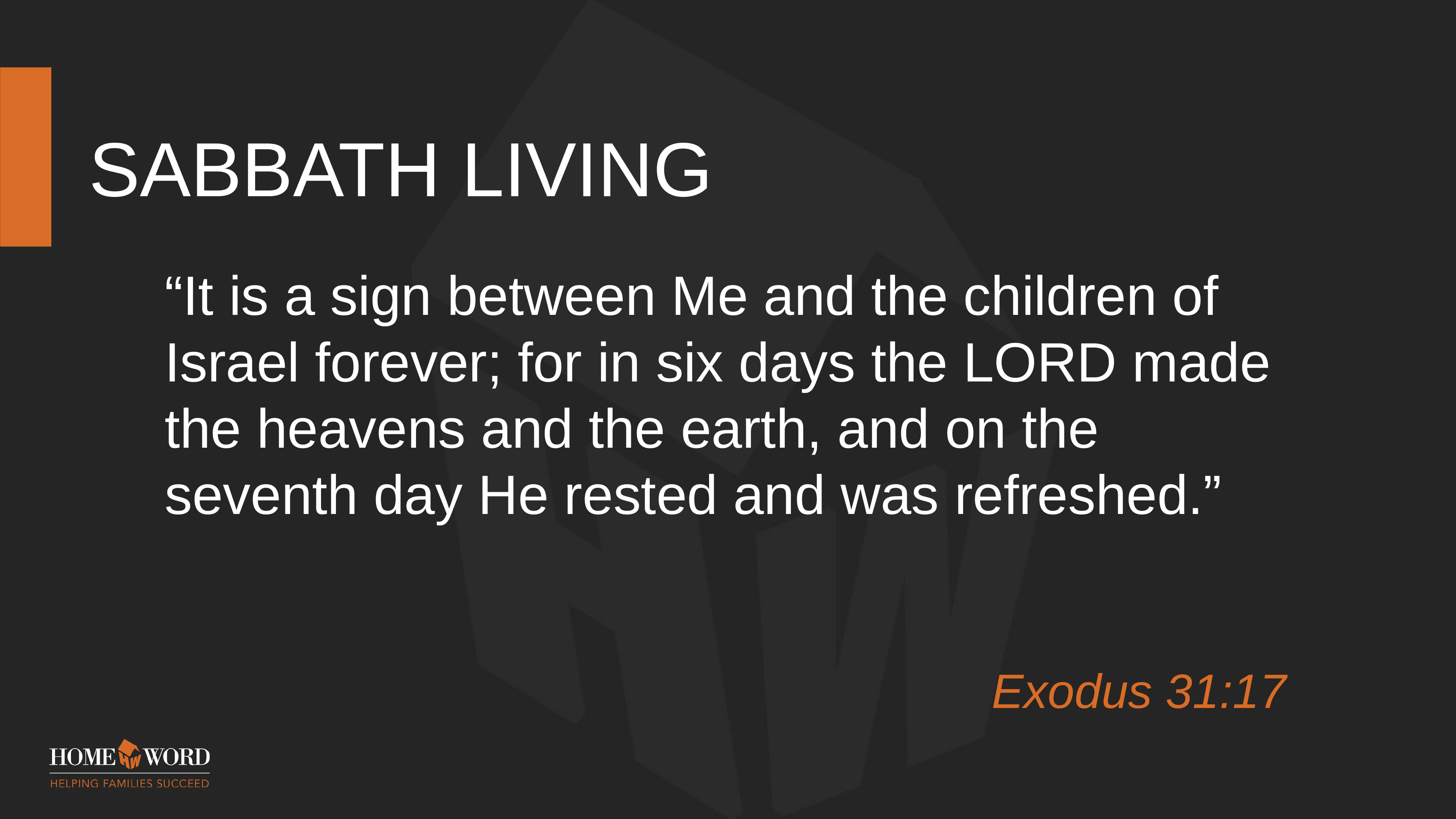

Sabbath Living
# “It is a sign between Me and the children of Israel forever; for in six days the LORD made the heavens and the earth, and on the seventh day He rested and was refreshed.”
Exodus 31:17